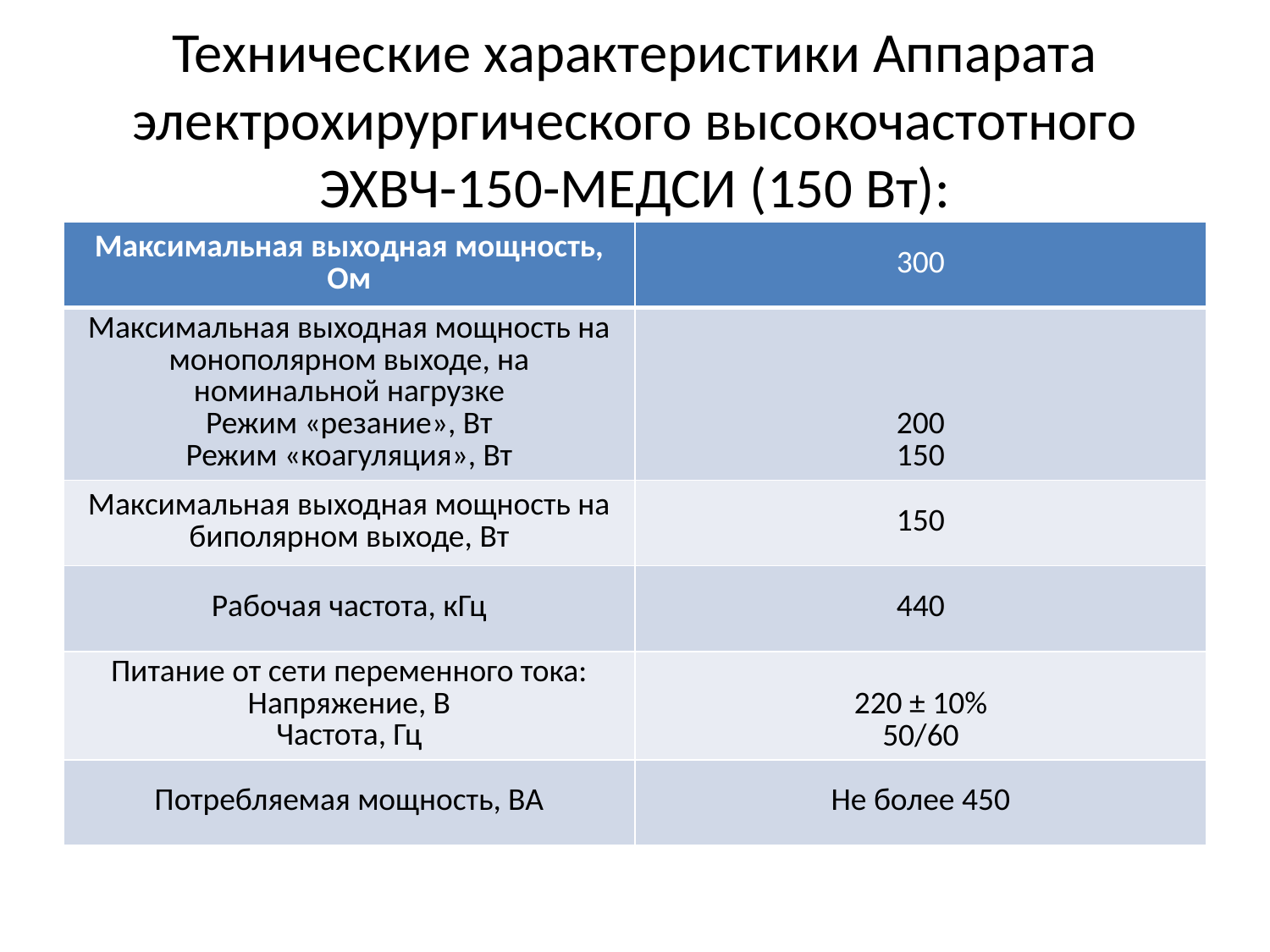

# Технические характеристики Аппарата электрохирургического высокочастотного ЭХВЧ-150-МЕДСИ (150 Вт):
| Максимальная выходная мощность, Ом | 300 |
| --- | --- |
| Максимальная выходная мощность на монополярном выходе, на номинальной нагрузке Режим «резание», Вт Режим «коагуляция», Вт | 200 150 |
| Максимальная выходная мощность на биполярном выходе, Вт | 150 |
| Рабочая частота, кГц | 440 |
| Питание от сети переменного тока: Напряжение, В Частота, Гц | 220 ± 10% 50/60 |
| Потребляемая мощность, ВА | Не более 450 |